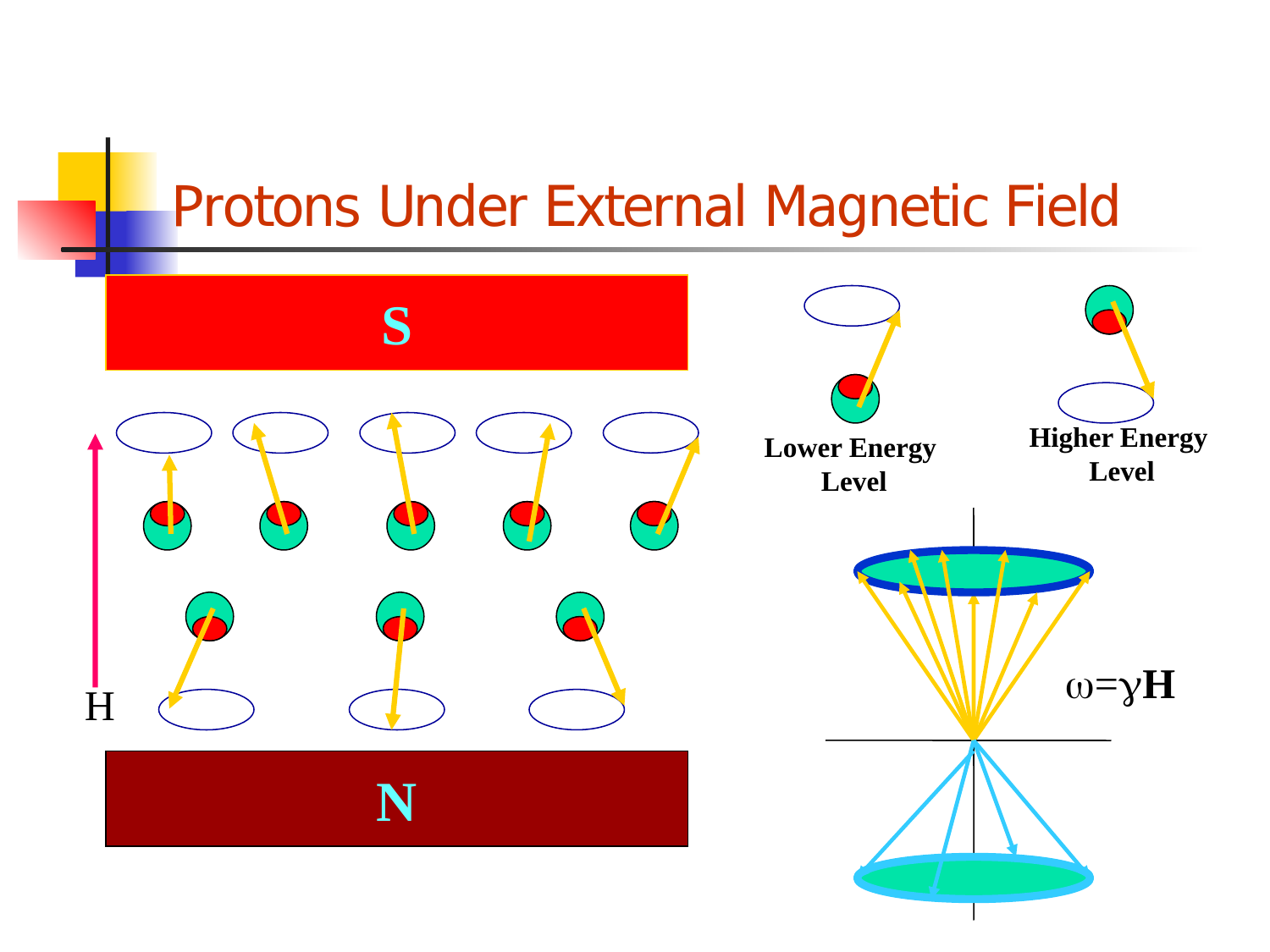

# Protons Under External Magnetic Field
S

Higher Energy
Level

Lower Energy
Level

ω=γH
H

N